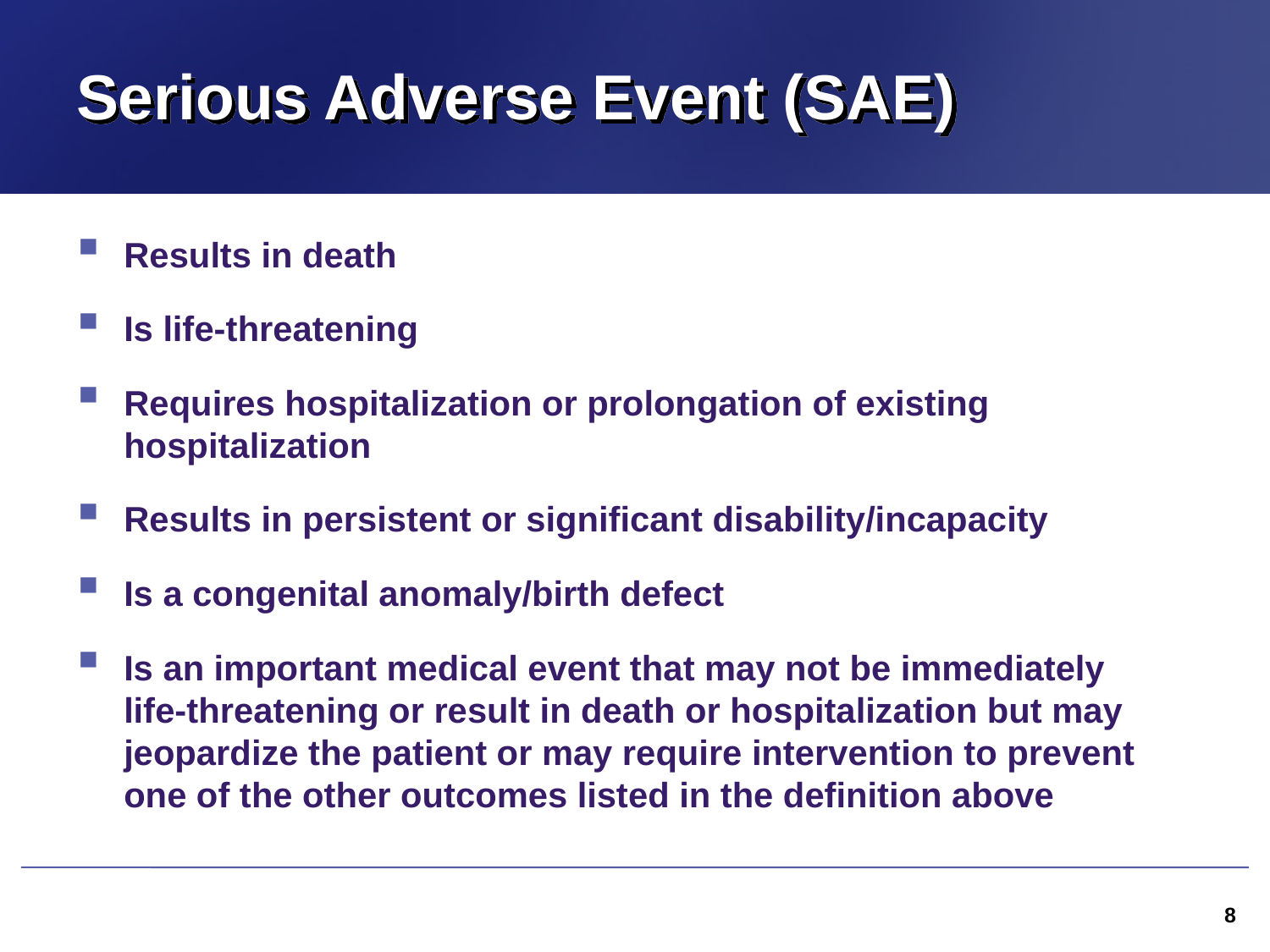

# Serious Adverse Event (SAE)
Results in death
Is life-threatening
Requires hospitalization or prolongation of existing hospitalization
Results in persistent or significant disability/incapacity
Is a congenital anomaly/birth defect
Is an important medical event that may not be immediately
life-threatening or result in death or hospitalization but may jeopardize the patient or may require intervention to prevent one of the other outcomes listed in the definition above
8